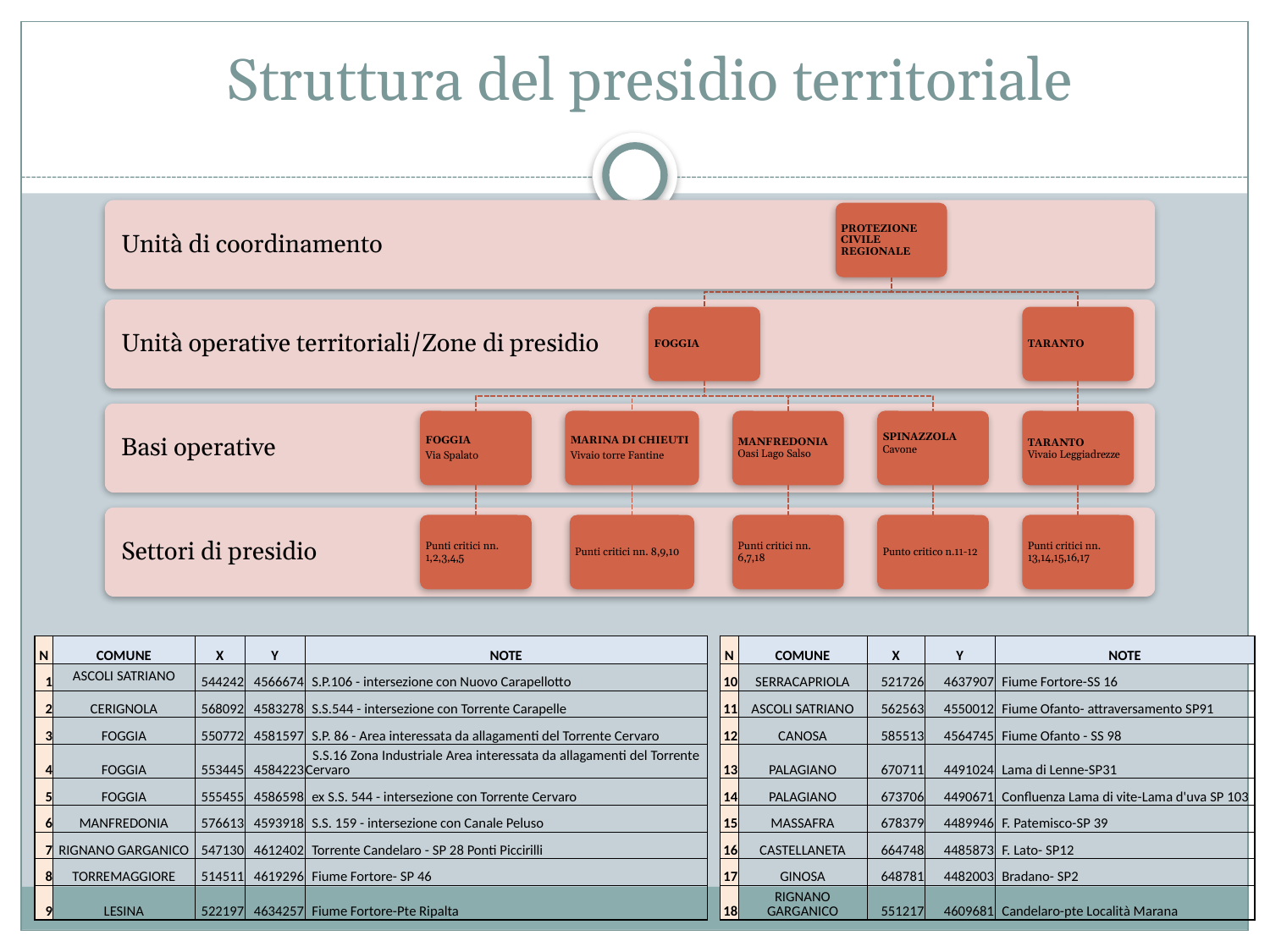

Struttura del presidio territoriale
Settori di presidio
Basi operative
Unità operative territoriali/Zone di presidio
Unità di coordinamento
PROTEZIONE CIVILE REGIONALE
FOGGIA
FOGGIA
Via Spalato
Punti critici nn. 1,2,3,4,5
MARINA DI CHIEUTI
Vivaio torre Fantine
Punti critici nn. 8,9,10
MANFREDONIA Oasi Lago Salso
Punti critici nn. 6,7,18
SPINAZZOLA
Cavone

Punto critico n.11-12
TARANTO
TARANTO
Vivaio Leggiadrezze
Punti critici nn. 13,14,15,16,17
| N | COMUNE | X | Y | NOTE |  | N | COMUNE | X | Y | NOTE |
| --- | --- | --- | --- | --- | --- | --- | --- | --- | --- | --- |
| 1 | ASCOLI SATRIANO | 544242 | 4566674 | S.P.106 - intersezione con Nuovo Carapellotto |  | 10 | SERRACAPRIOLA | 521726 | 4637907 | Fiume Fortore-SS 16 |
| 2 | CERIGNOLA | 568092 | 4583278 | S.S.544 - intersezione con Torrente Carapelle |  | 11 | ASCOLI SATRIANO | 562563 | 4550012 | Fiume Ofanto- attraversamento SP91 |
| 3 | FOGGIA | 550772 | 4581597 | S.P. 86 - Area interessata da allagamenti del Torrente Cervaro |  | 12 | CANOSA | 585513 | 4564745 | Fiume Ofanto - SS 98 |
| 4 | FOGGIA | 553445 | 4584223 | S.S.16 Zona Industriale Area interessata da allagamenti del Torrente Cervaro |  | 13 | PALAGIANO | 670711 | 4491024 | Lama di Lenne-SP31 |
| 5 | FOGGIA | 555455 | 4586598 | ex S.S. 544 - intersezione con Torrente Cervaro |  | 14 | PALAGIANO | 673706 | 4490671 | Confluenza Lama di vite-Lama d'uva SP 103 |
| 6 | MANFREDONIA | 576613 | 4593918 | S.S. 159 - intersezione con Canale Peluso |  | 15 | MASSAFRA | 678379 | 4489946 | F. Patemisco-SP 39 |
| 7 | RIGNANO GARGANICO | 547130 | 4612402 | Torrente Candelaro - SP 28 Ponti Piccirilli |  | 16 | CASTELLANETA | 664748 | 4485873 | F. Lato- SP12 |
| 8 | TORREMAGGIORE | 514511 | 4619296 | Fiume Fortore- SP 46 |  | 17 | GINOSA | 648781 | 4482003 | Bradano- SP2 |
| 9 | LESINA | 522197 | 4634257 | Fiume Fortore-Pte Ripalta |  | 18 | RIGNANO GARGANICO | 551217 | 4609681 | Candelaro-pte Località Marana |